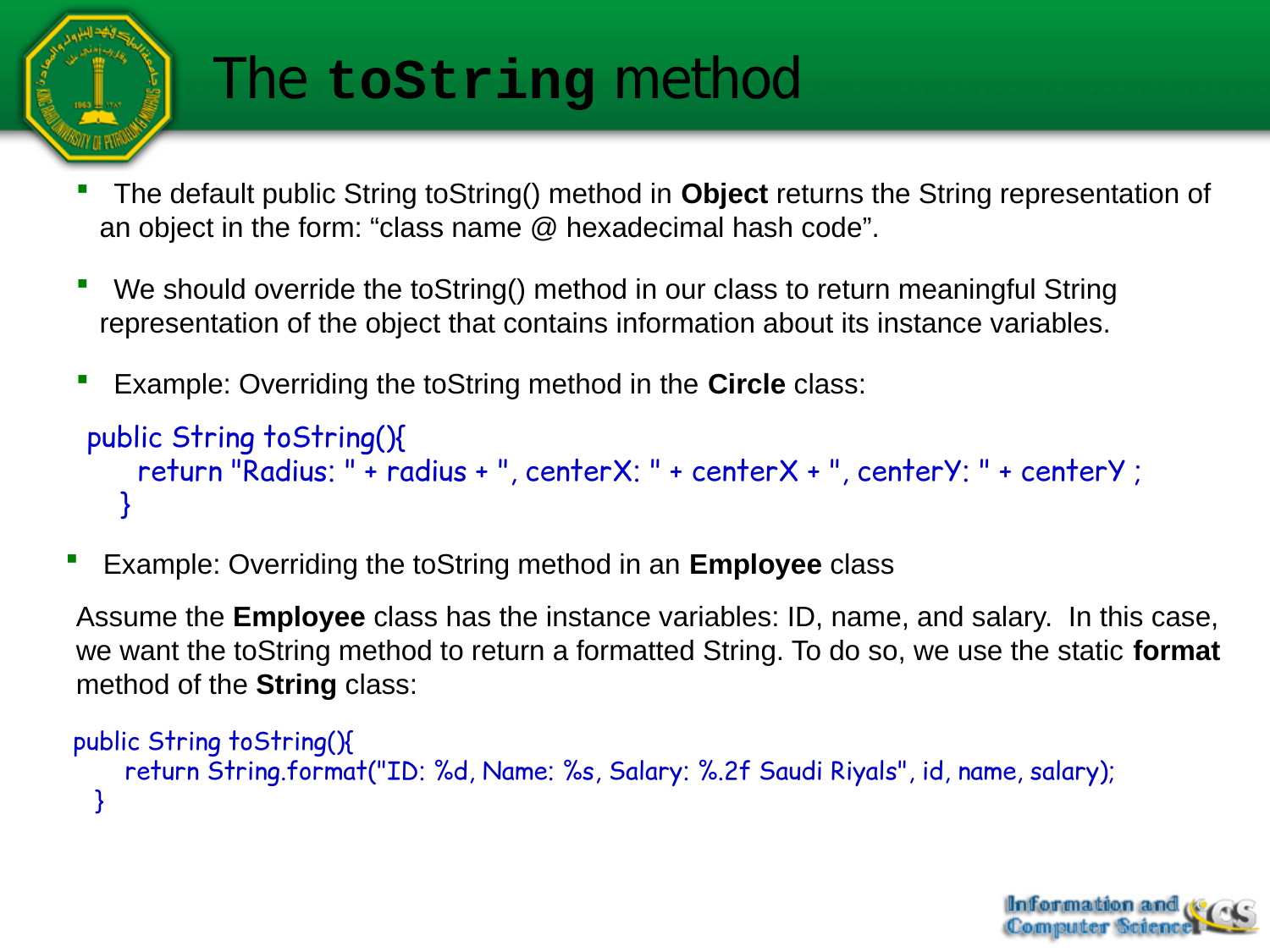

# The toString method
 The default public String toString() method in Object returns the String representation of
   an object in the form: “class name @ hexadecimal hash code”.
 We should override the toString() method in our class to return meaningful String
   representation of the object that contains information about its instance variables.
 Example: Overriding the toString method in the Circle class:
public String toString(){
      return "Radius: " + radius + ", centerX: " + centerX + ", centerY: " + centerY ;
    }
 Example: Overriding the toString method in an Employee class
Assume the Employee class has the instance variables: ID, name, and salary.  In this case, we want the toString method to return a formatted String. To do so, we use the static format method of the String class:
 public String toString(){
        return String.format("ID: %d, Name: %s, Salary: %.2f Saudi Riyals", id, name, salary);
    }